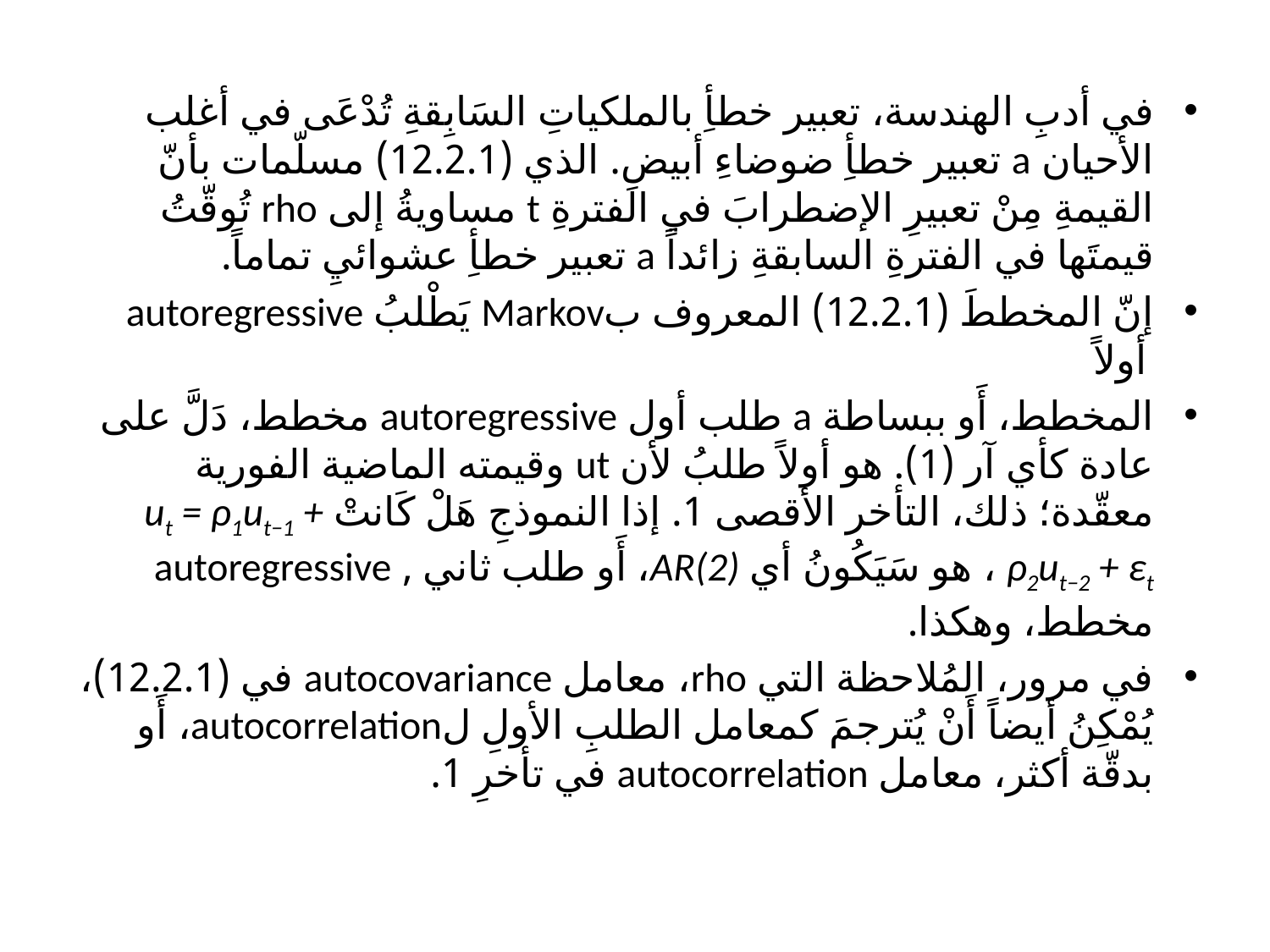

في أدبِ الهندسة، تعبير خطأِ بالملكياتِ السَابِقةِ تُدْعَى في أغلب الأحيان a تعبير خطأِ ضوضاءِ أبيضِ. الذي (12.2.1) مسلّمات بأنّ القيمةِ مِنْ تعبيرِ الإضطرابَ في الفترةِ t مساويةُ إلى rho تُوقّتُ قيمتَها في الفترةِ السابقةِ زائداً a تعبير خطأِ عشوائيِ تماماً.
إنّ المخططَ (12.2.1) المعروف بMarkov يَطْلبُ autoregressive أولاً
المخطط، أَو ببساطة a طلب أول autoregressive مخطط، دَلَّ على عادة كأي آر (1). هو أولاً طلبُ لأن ut وقيمته الماضية الفورية معقّدة؛ ذلك، التأخر الأقصى 1. إذا النموذجِ هَلْ كَانتْ ut = ρ1ut−1 + ρ2ut−2 + εt ، هو سَيَكُونُ أي AR(2)، أَو طلب ثاني , autoregressive مخطط، وهكذا.
في مرور، المُلاحظة التي rho، معامل autocovariance في (12.2.1)، يُمْكِنُ أيضاً أَنْ يُترجمَ كمعامل الطلبِ الأولِ لautocorrelation، أَو بدقّة أكثر، معامل autocorrelation في تأخرِ 1.